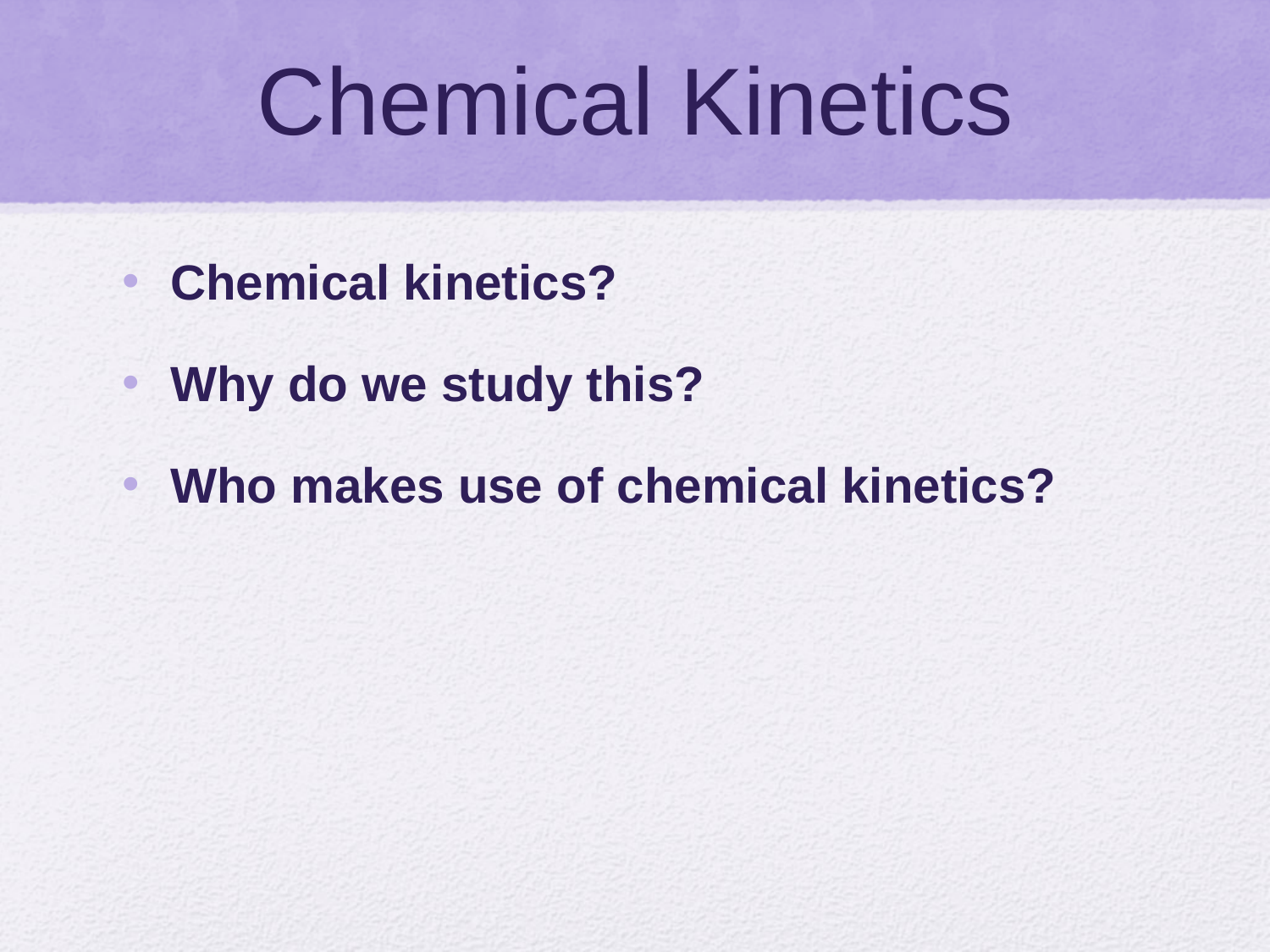

# Chemical Kinetics
Chemical kinetics?
Why do we study this?
Who makes use of chemical kinetics?